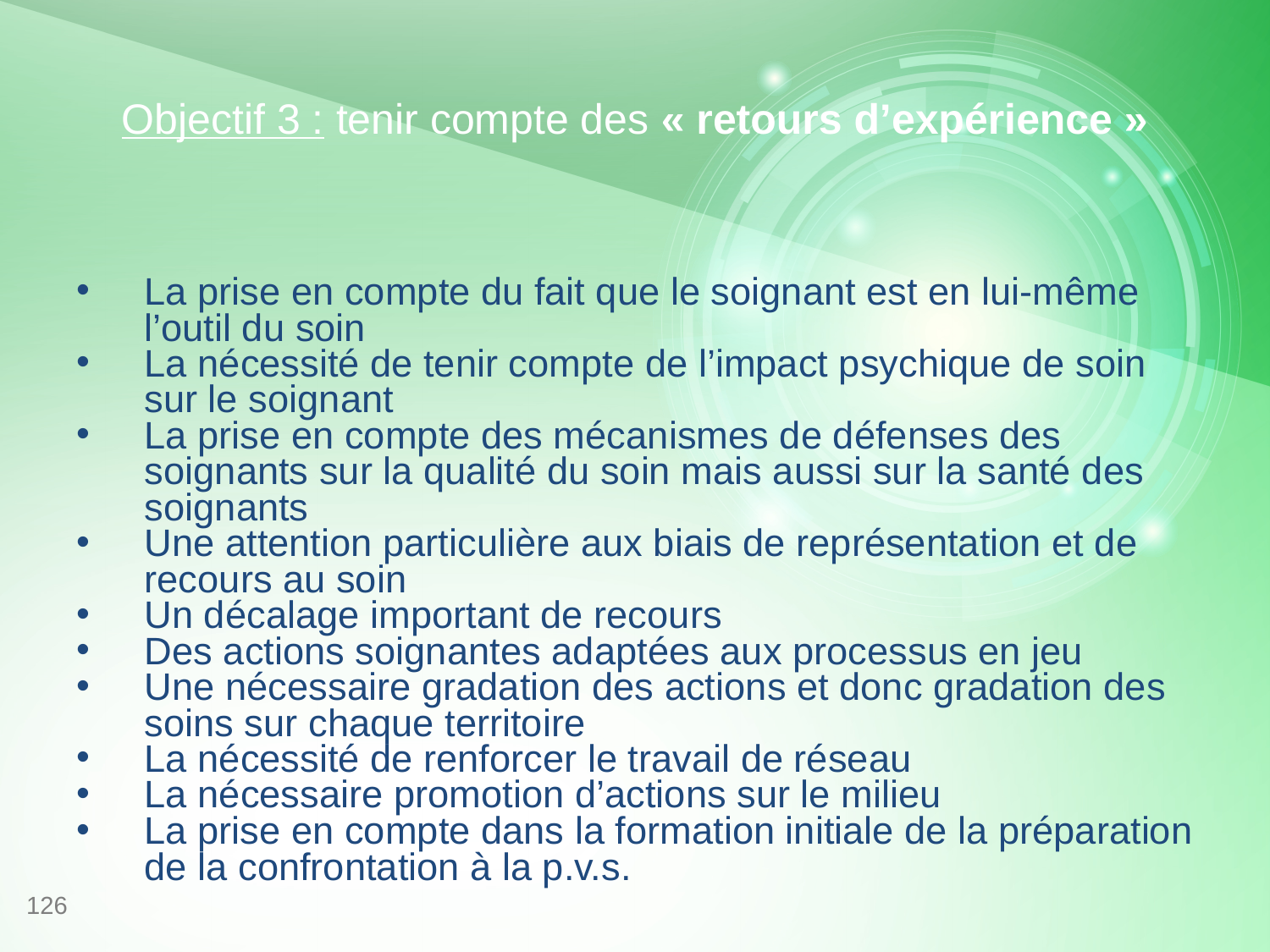

# Objectif 3 : tenir compte des « retours d’expérience »
La prise en compte du fait que le soignant est en lui-même l’outil du soin
La nécessité de tenir compte de l’impact psychique de soin sur le soignant
La prise en compte des mécanismes de défenses des soignants sur la qualité du soin mais aussi sur la santé des soignants
Une attention particulière aux biais de représentation et de recours au soin
Un décalage important de recours
Des actions soignantes adaptées aux processus en jeu
Une nécessaire gradation des actions et donc gradation des soins sur chaque territoire
La nécessité de renforcer le travail de réseau
La nécessaire promotion d’actions sur le milieu
La prise en compte dans la formation initiale de la préparation de la confrontation à la p.v.s.

126